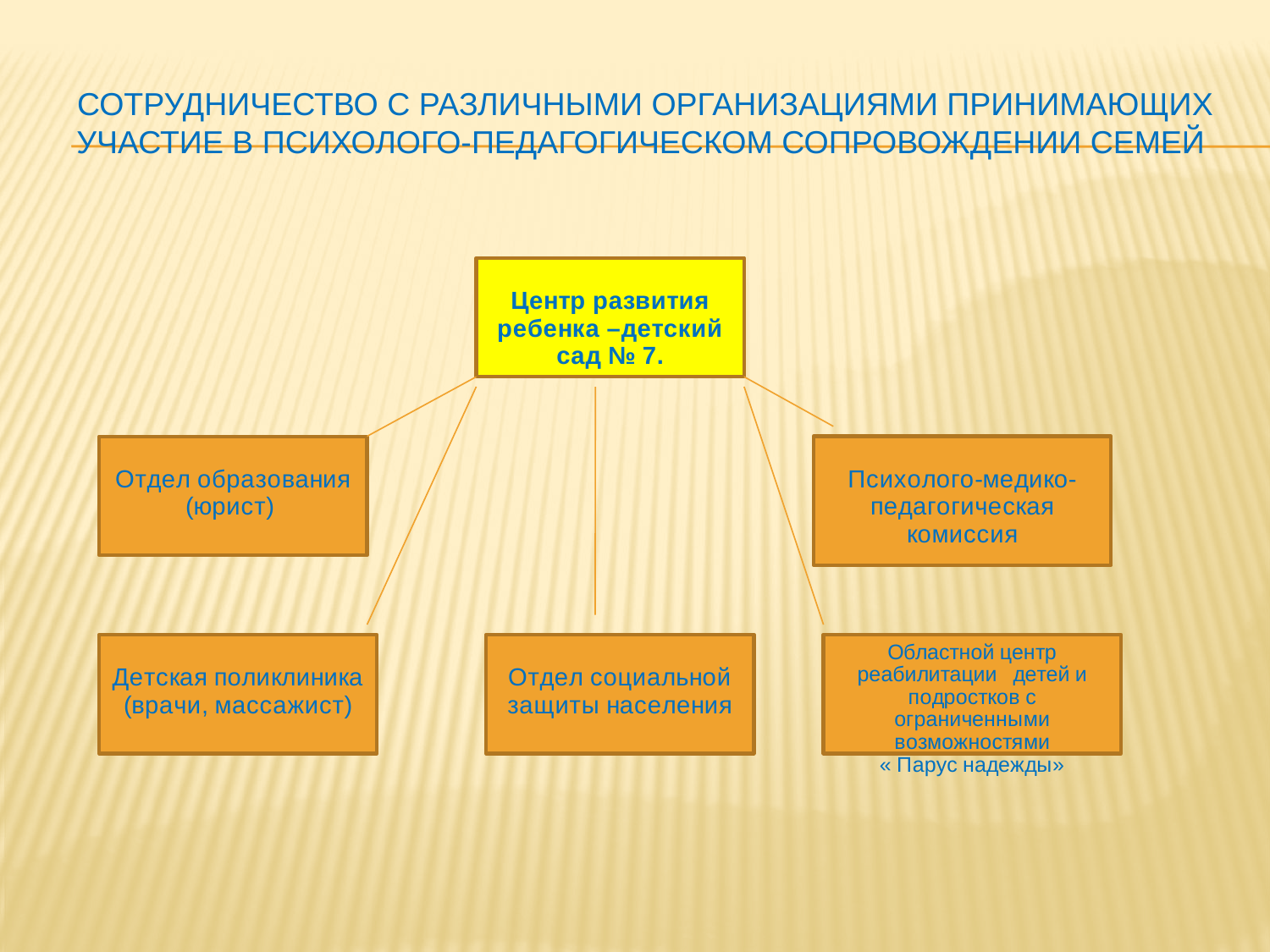

# Сотрудничество с различными организациями принимающих участие в психолого-педагогическом сопровождении семей

[unsupported chart]